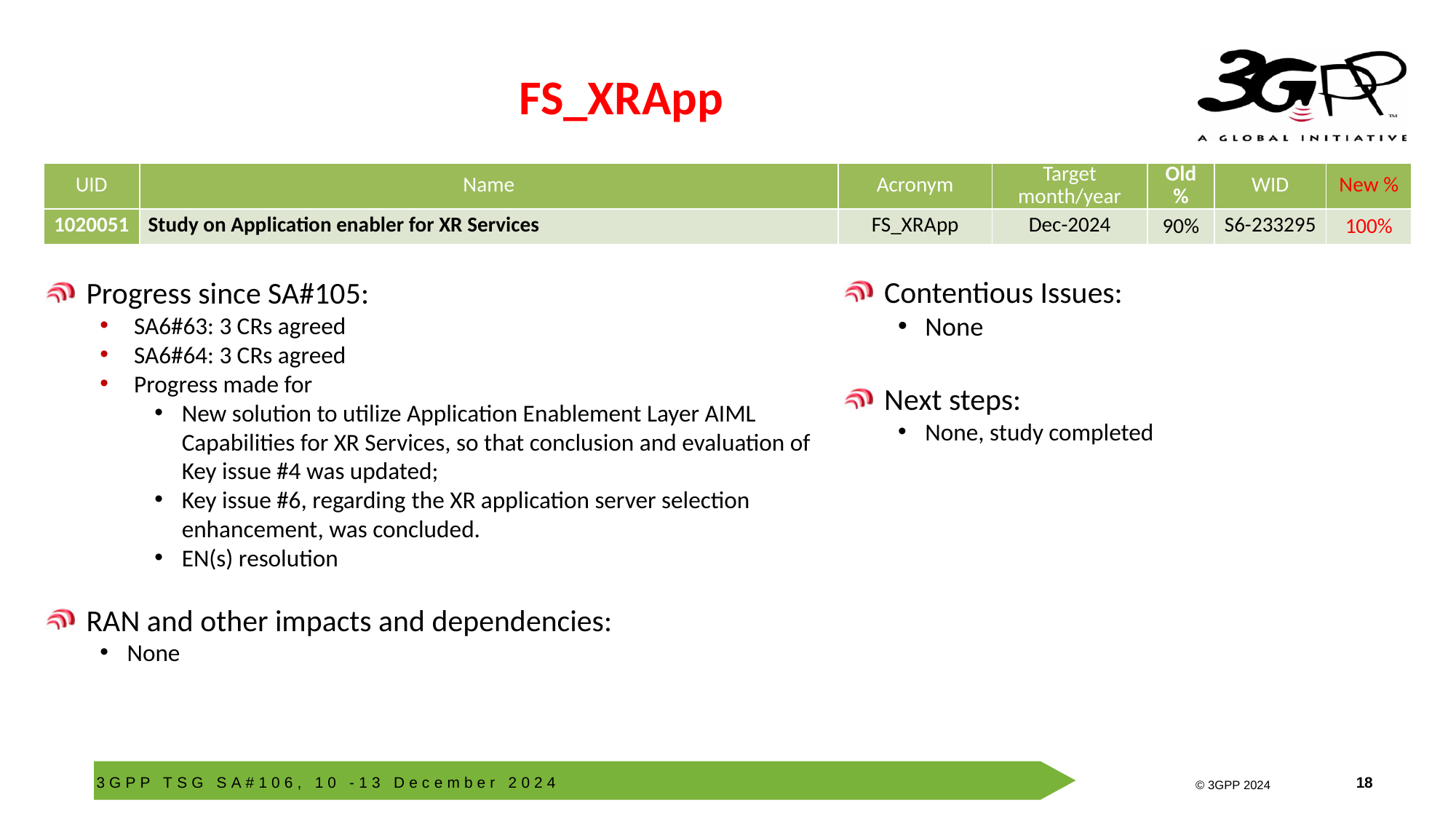

# FS_XRApp
| UID | Name | Acronym | Target month/year | Old % | WID | New % |
| --- | --- | --- | --- | --- | --- | --- |
| 1020051 | Study on Application enabler for XR Services | FS\_XRApp | Dec-2024 | 90% | S6-233295 | 100% |
Contentious Issues:
None

Next steps:
None, study completed
Progress since SA#105:
SA6#63: 3 CRs agreed
SA6#64: 3 CRs agreed
Progress made for
New solution to utilize Application Enablement Layer AIML Capabilities for XR Services, so that conclusion and evaluation of Key issue #4 was updated;
Key issue #6, regarding the XR application server selection enhancement, was concluded.
EN(s) resolution

RAN and other impacts and dependencies:
None